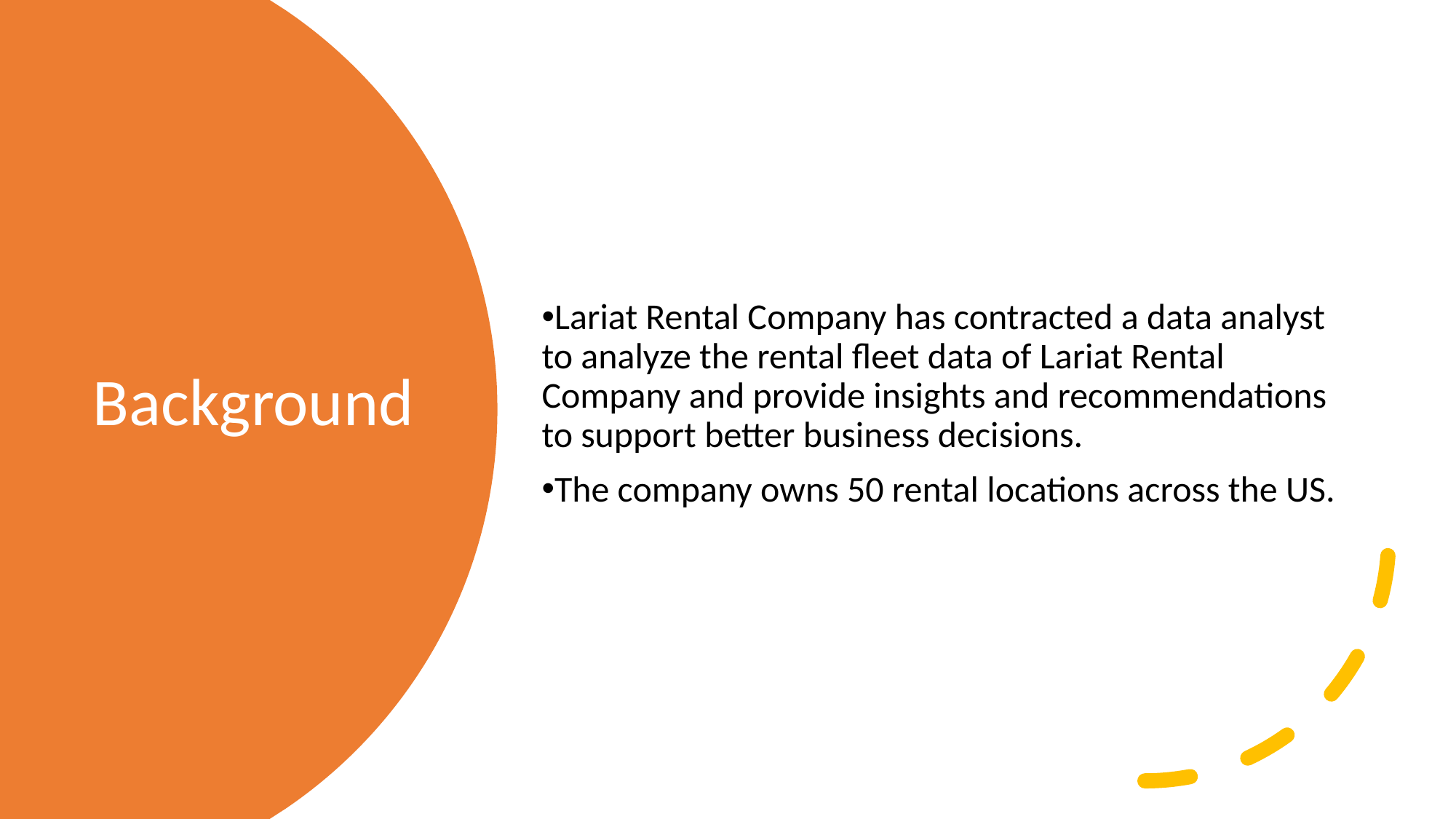

Lariat Rental Company has contracted a data analyst to analyze the rental fleet data of Lariat Rental Company and provide insights and recommendations to support better business decisions.
The company owns 50 rental locations across the US.
# Background